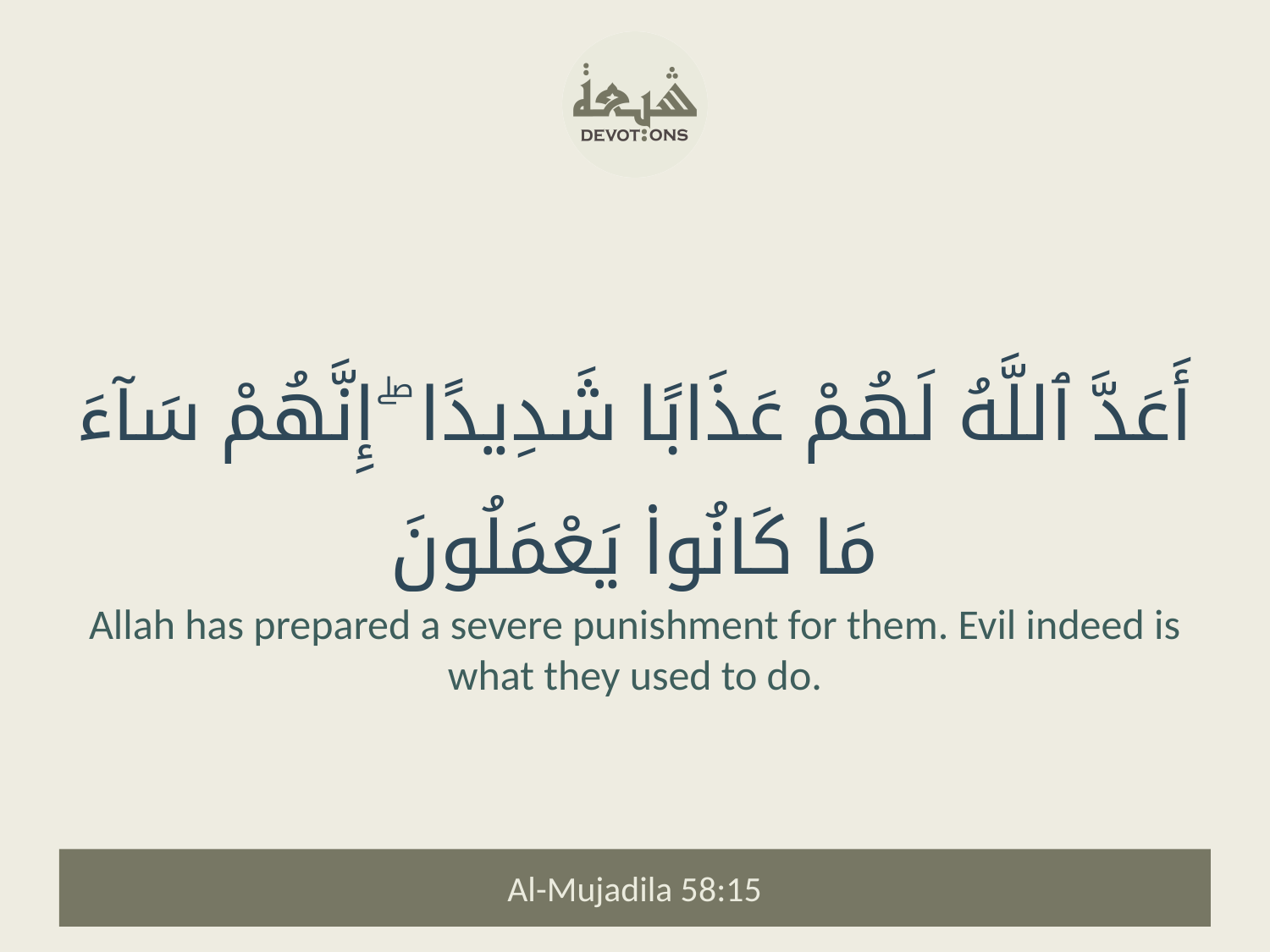

أَعَدَّ ٱللَّهُ لَهُمْ عَذَابًا شَدِيدًا ۖ إِنَّهُمْ سَآءَ مَا كَانُوا۟ يَعْمَلُونَ
Allah has prepared a severe punishment for them. Evil indeed is what they used to do.
Al-Mujadila 58:15